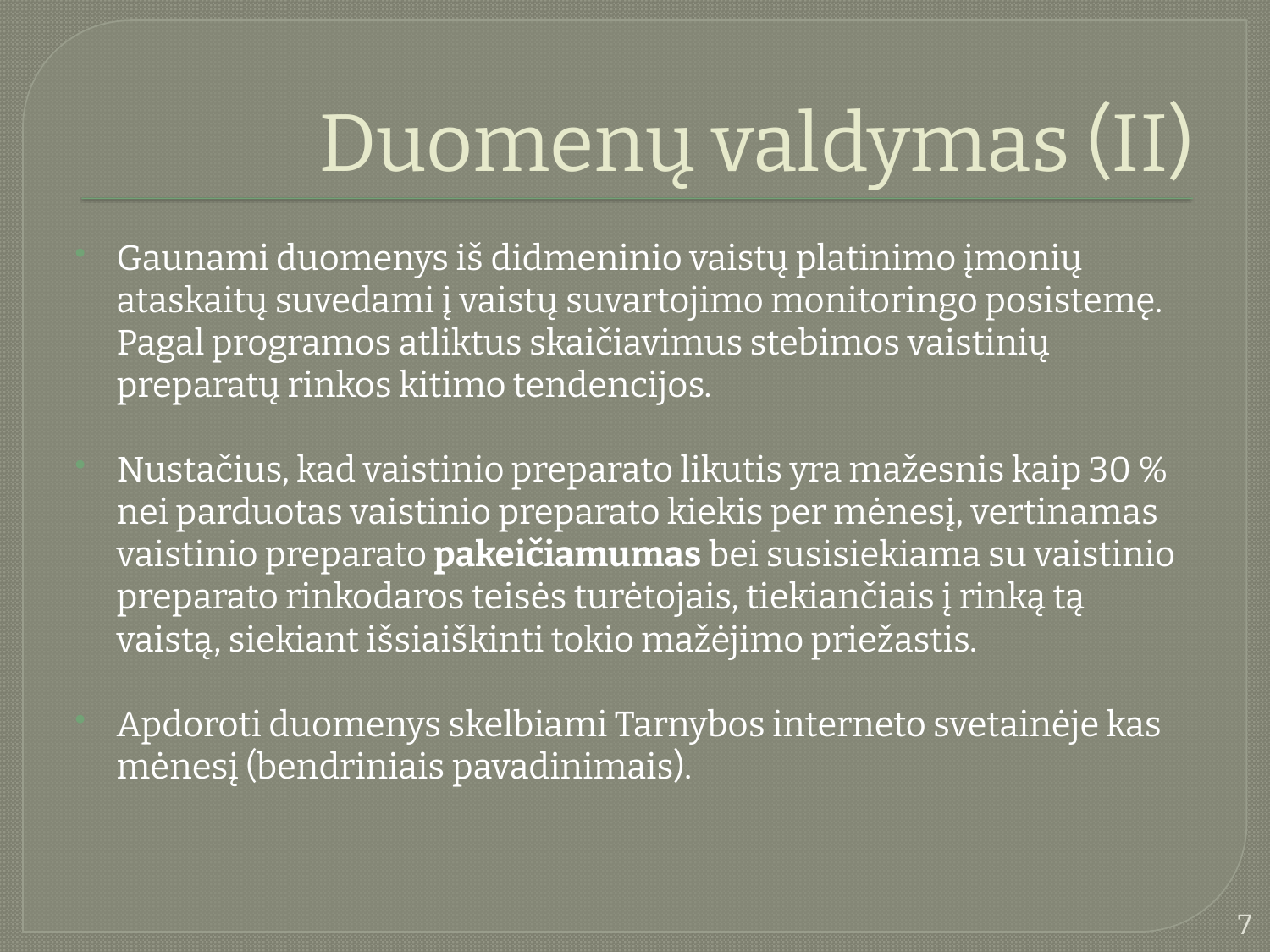

# Duomenų valdymas (II)
Gaunami duomenys iš didmeninio vaistų platinimo įmonių ataskaitų suvedami į vaistų suvartojimo monitoringo posistemę. Pagal programos atliktus skaičiavimus stebimos vaistinių preparatų rinkos kitimo tendencijos.

Nustačius, kad vaistinio preparato likutis yra mažesnis kaip 30 % nei parduotas vaistinio preparato kiekis per mėnesį, vertinamas vaistinio preparato pakeičiamumas bei susisiekiama su vaistinio preparato rinkodaros teisės turėtojais, tiekiančiais į rinką tą vaistą, siekiant išsiaiškinti tokio mažėjimo priežastis.

Apdoroti duomenys skelbiami Tarnybos interneto svetainėje kas mėnesį (bendriniais pavadinimais).

7